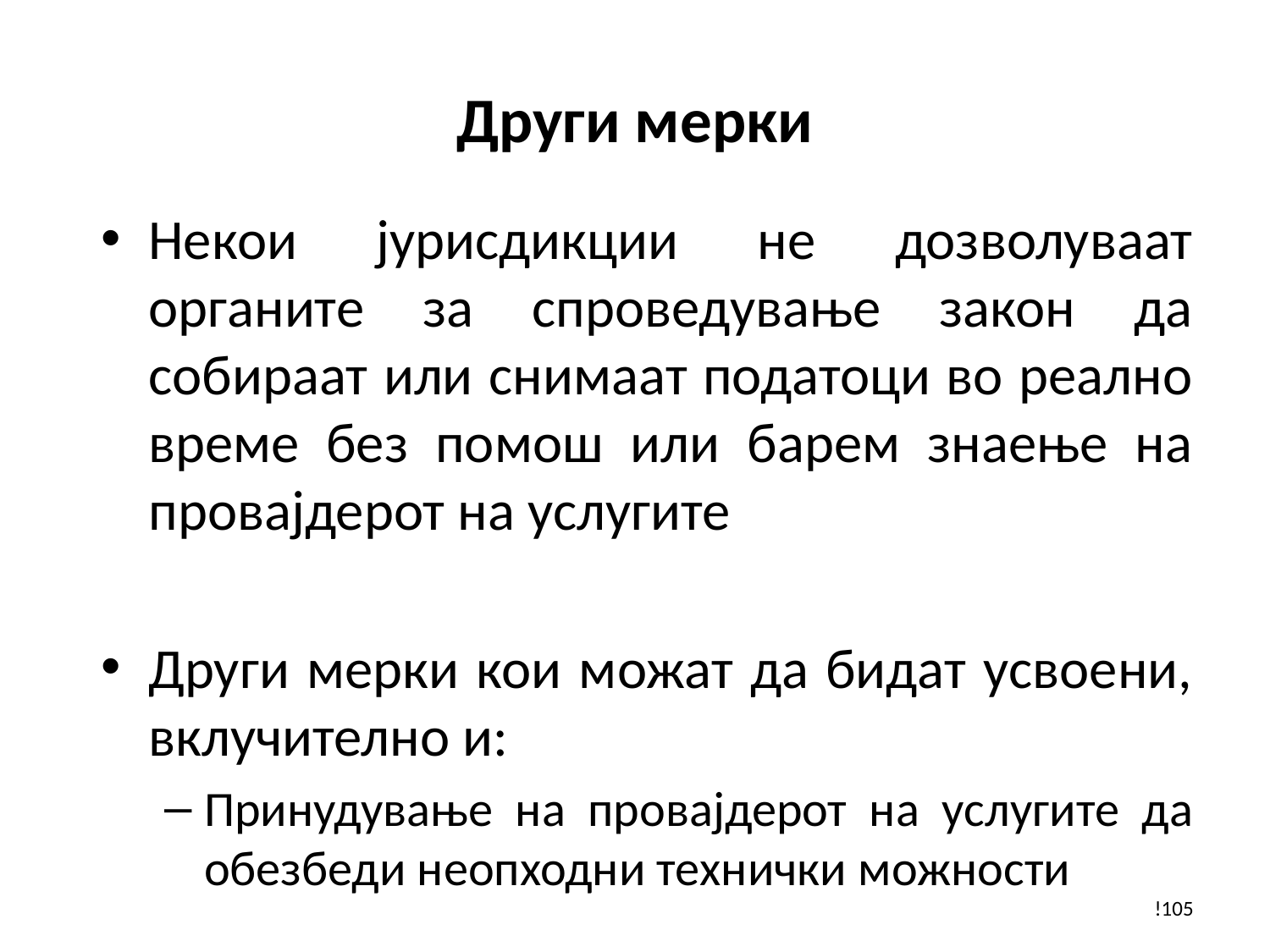

# Други мерки
Некои јурисдикции не дозволуваат органите за спроведување закон да собираат или снимаат податоци во реално време без помош или барем знаење на провајдерот на услугите

Други мерки кои можат да бидат усвоени, вклучително и:
Принудување на провајдерот на услугите да обезбеди неопходни технички можности
!105